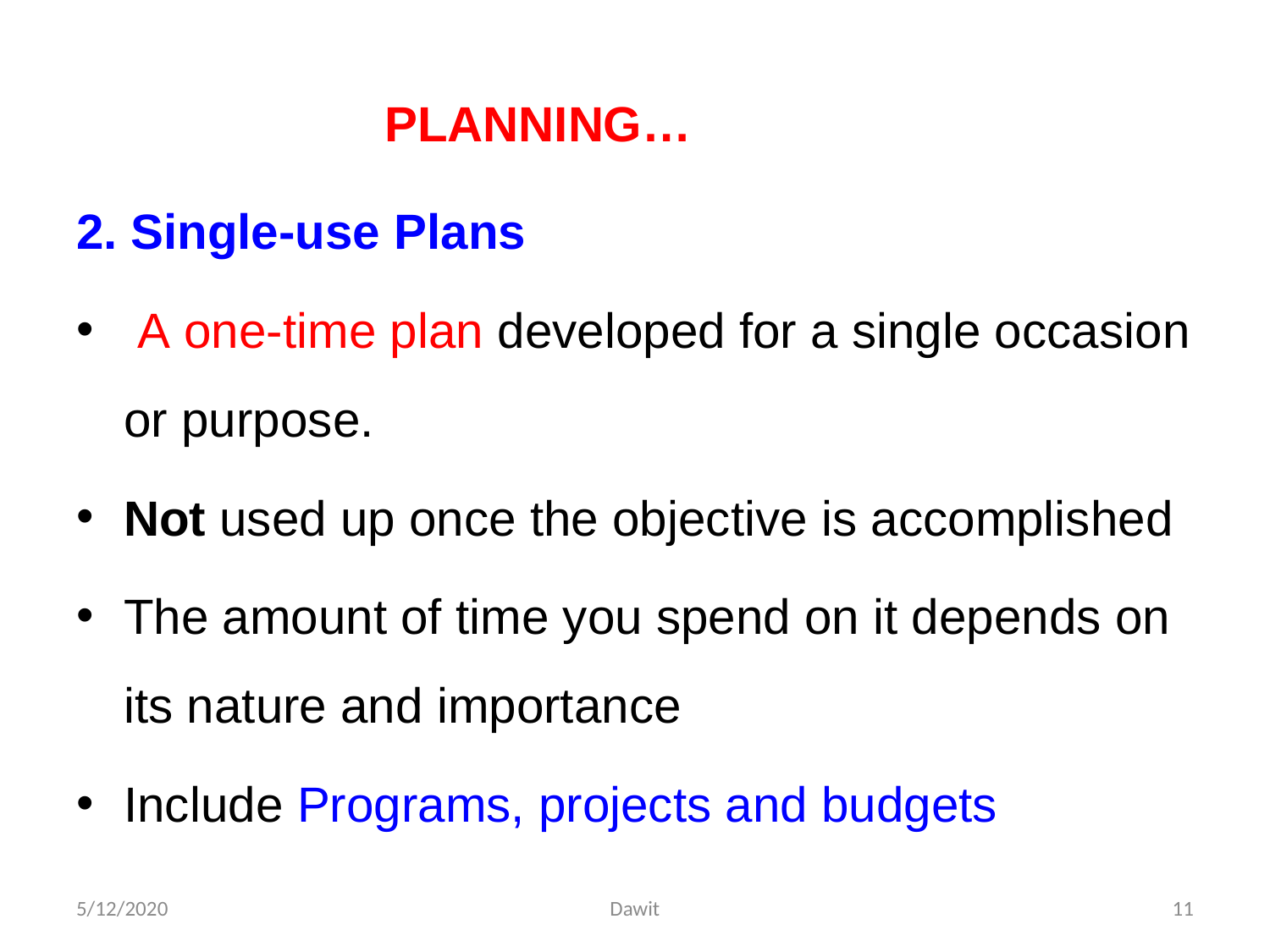

# PLANNING…
2. Single-use Plans
 A one-time plan developed for a single occasion or purpose.
Not used up once the objective is accomplished
The amount of time you spend on it depends on its nature and importance
Include Programs, projects and budgets

5/12/2020
Dawit
11